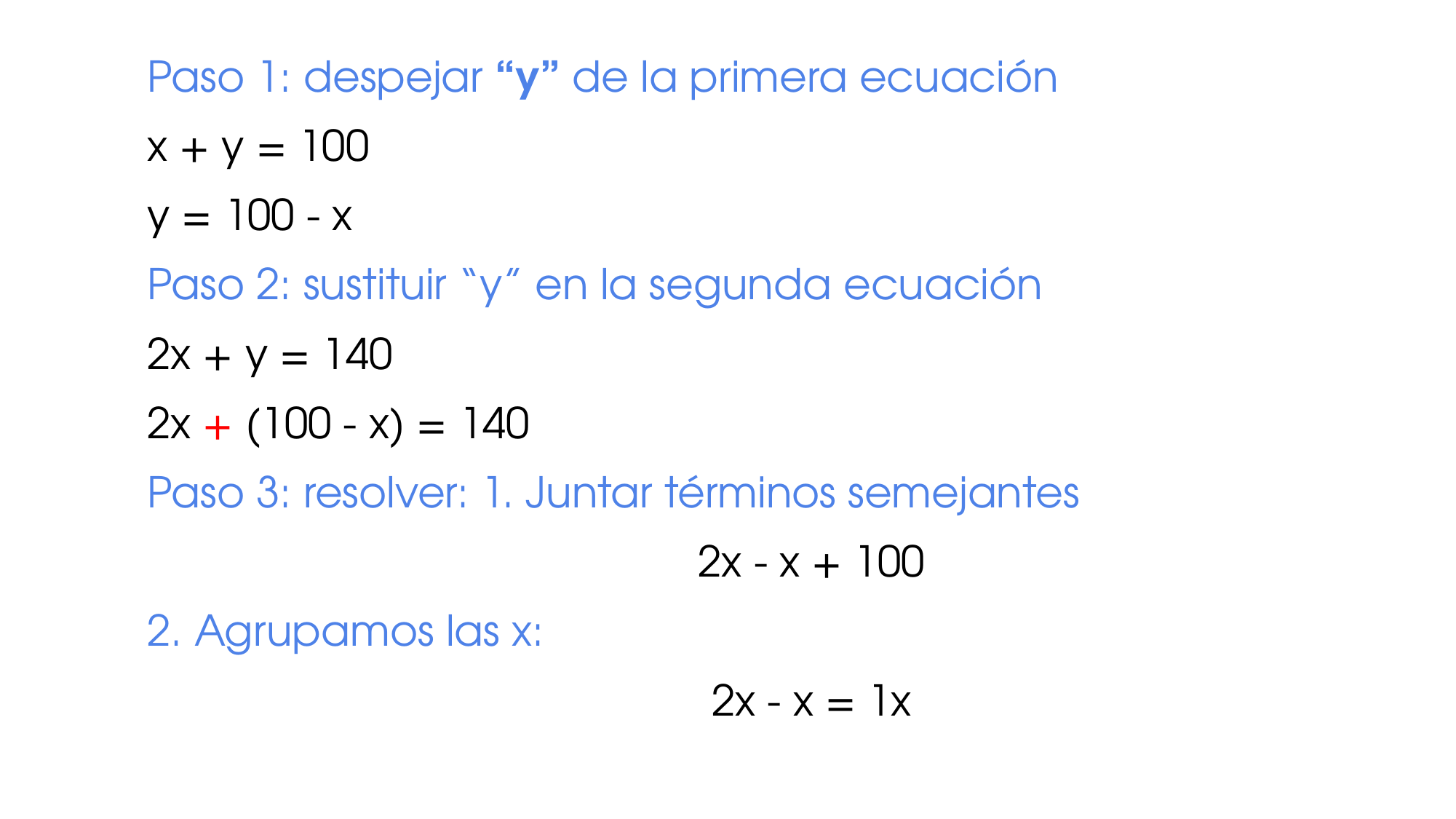

Paso 1: despejar “y” de la primera ecuación
x + y = 100
y = 100 - x
Paso 2: sustituir “y” en la segunda ecuación
2x + y = 140
2x + (100 - x) = 140
Paso 3: resolver: 1. Juntar términos semejantes
2x - x + 100
2. Agrupamos las x:
2x - x = 1x